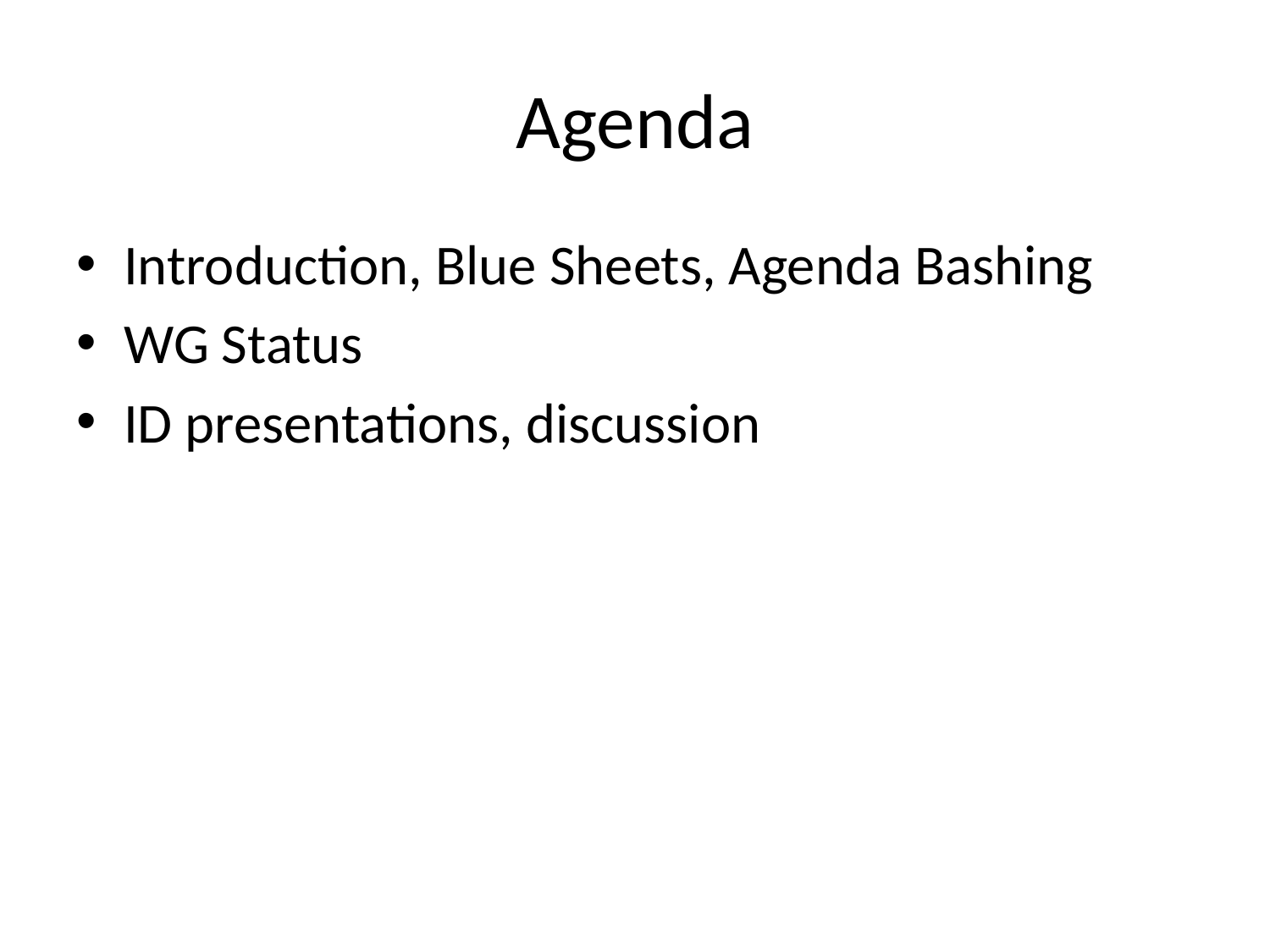

# Agenda
Introduction, Blue Sheets, Agenda Bashing
WG Status
ID presentations, discussion